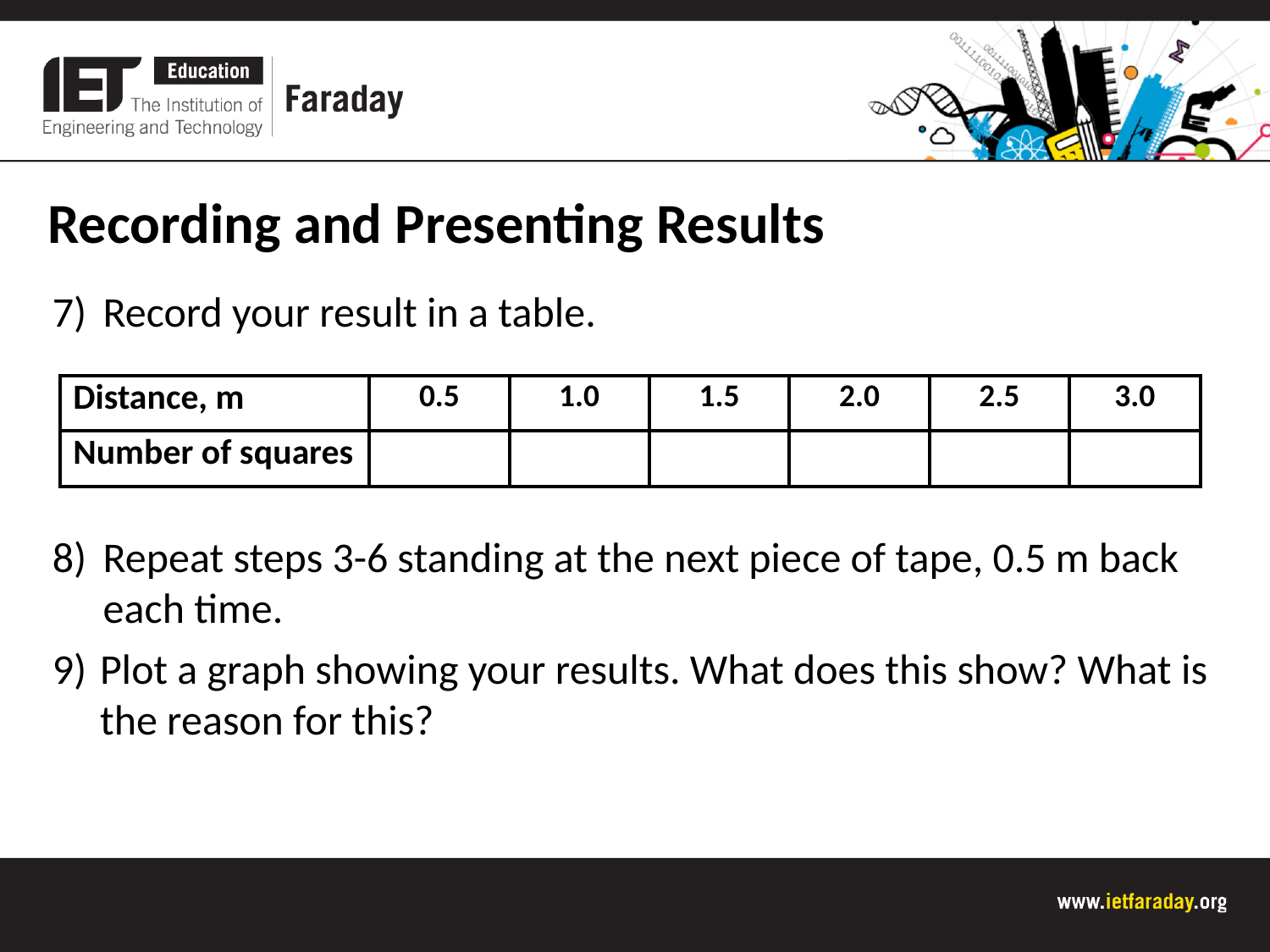

Recording and Presenting Results
Record your result in a table.

Repeat steps 3-6 standing at the next piece of tape, 0.5 m back each time.
Plot a graph showing your results. What does this show? What is the reason for this?
| Distance, m | 0.5 | 1.0 | 1.5 | 2.0 | 2.5 | 3.0 |
| --- | --- | --- | --- | --- | --- | --- |
| Number of squares |  |  |  |  |  |  |